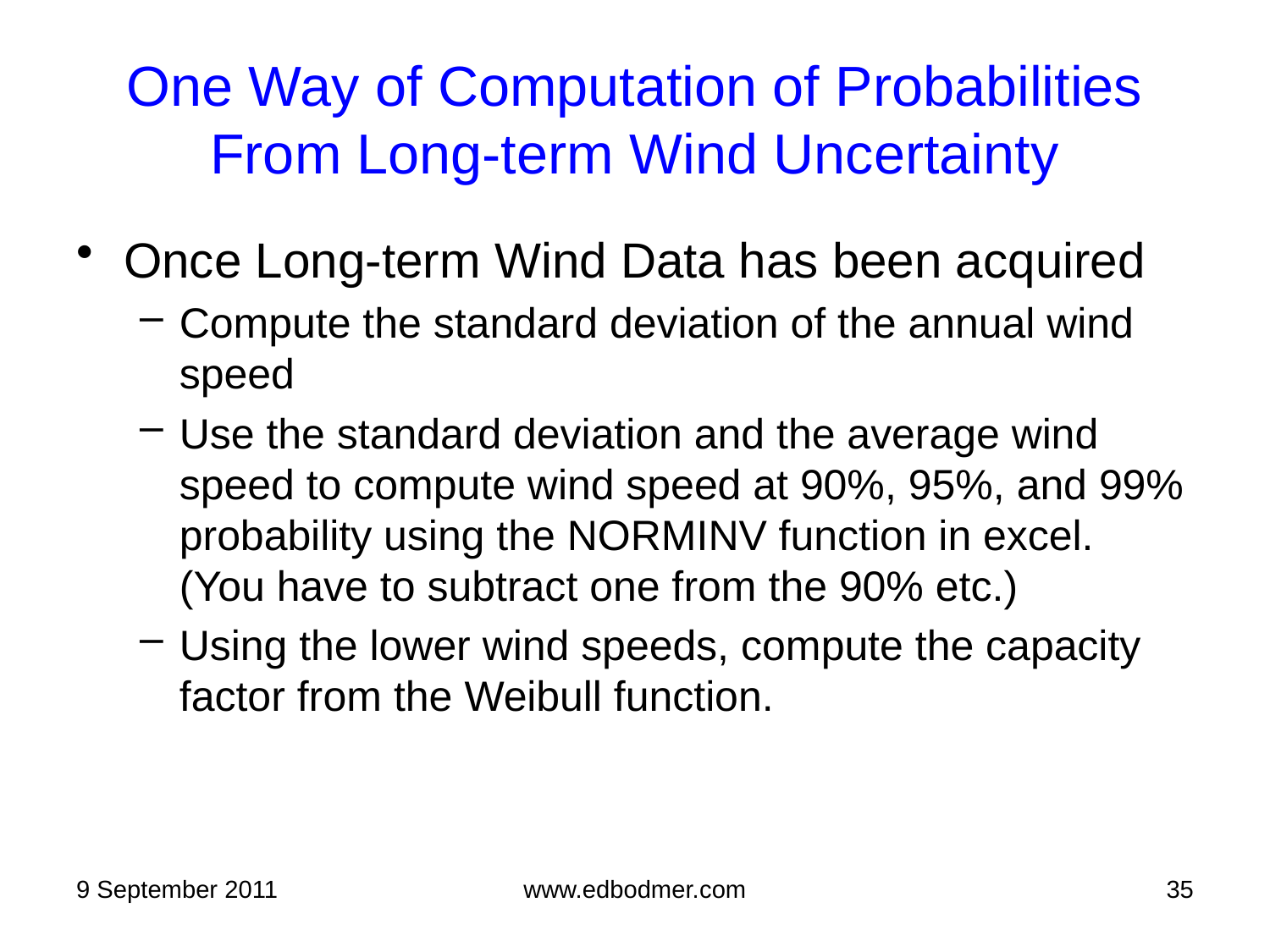

One Way of Computation of Probabilities From Long-term Wind Uncertainty
Once Long-term Wind Data has been acquired
Compute the standard deviation of the annual wind speed
Use the standard deviation and the average wind speed to compute wind speed at 90%, 95%, and 99% probability using the NORMINV function in excel.  (You have to subtract one from the 90% etc.)
Using the lower wind speeds, compute the capacity factor from the Weibull function.
9 September 2011
www.edbodmer.com
35